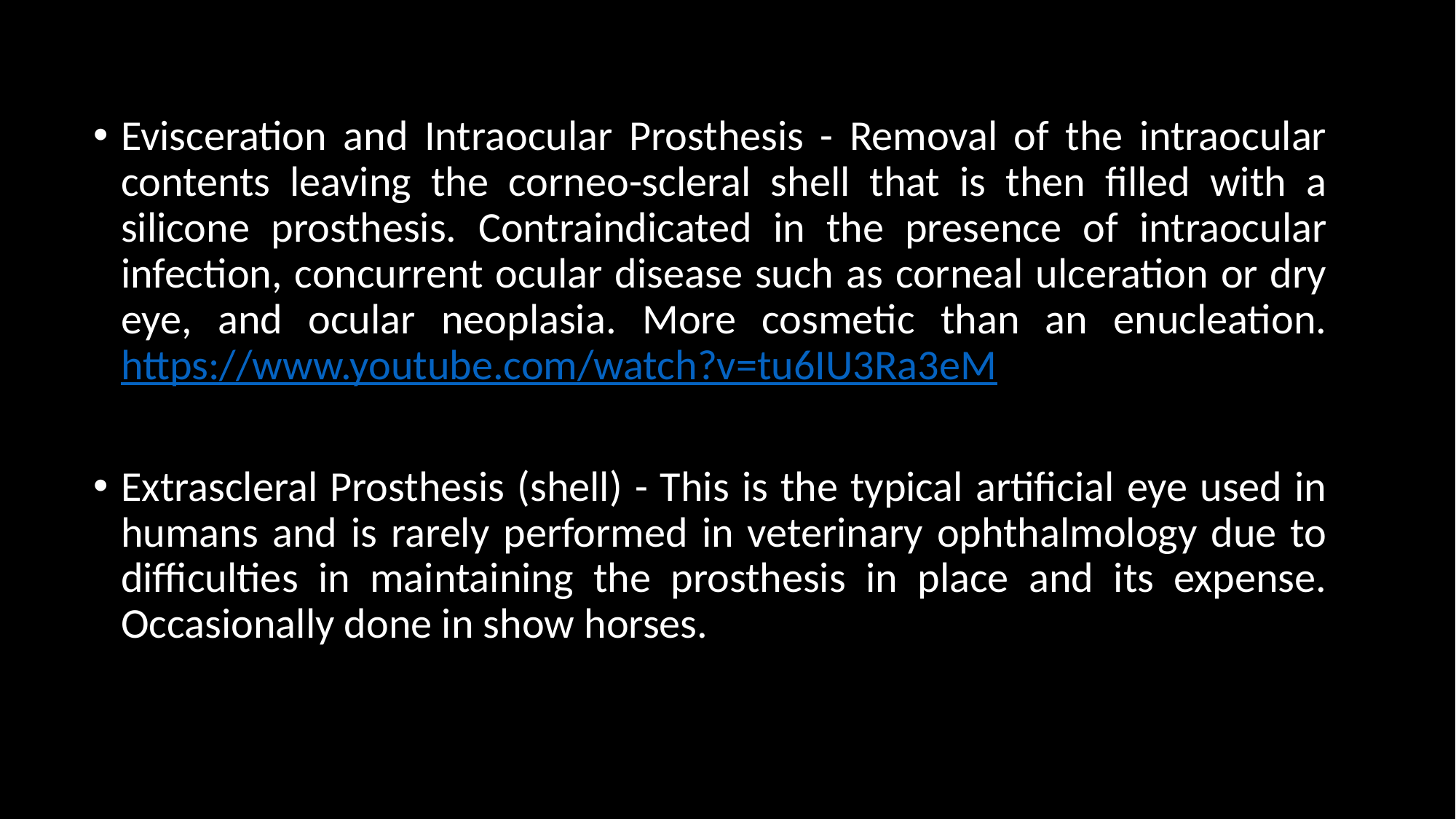

Evisceration and Intraocular Prosthesis - Removal of the intraocular contents leaving the corneo-scleral shell that is then filled with a silicone prosthesis. Contraindicated in the presence of intraocular infection, concurrent ocular disease such as corneal ulceration or dry eye, and ocular neoplasia. More cosmetic than an enucleation. https://www.youtube.com/watch?v=tu6IU3Ra3eM

Extrascleral Prosthesis (shell) - This is the typical artificial eye used in humans and is rarely performed in veterinary ophthalmology due to difficulties in maintaining the prosthesis in place and its expense. Occasionally done in show horses.